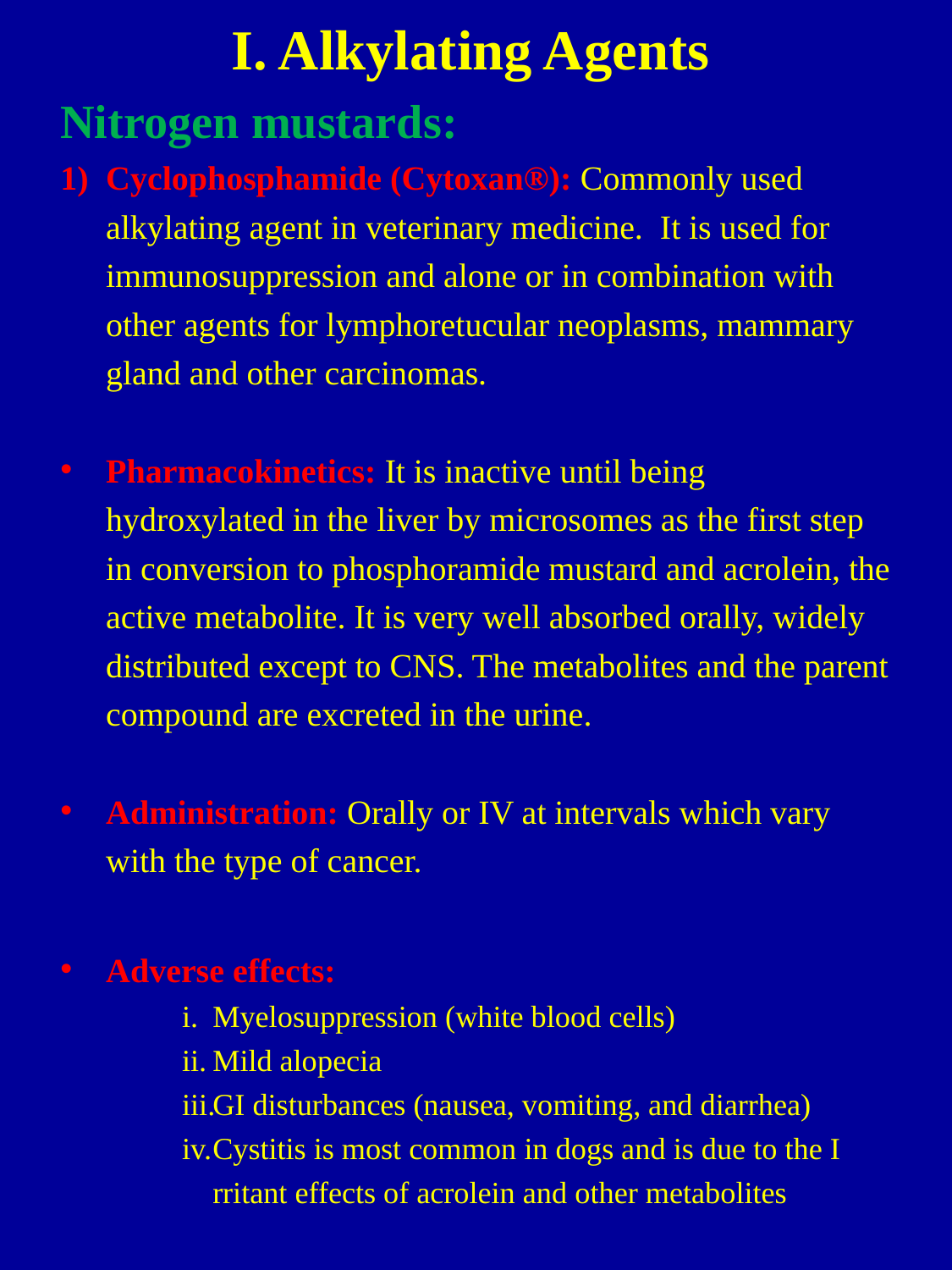

# I. Alkylating Agents
Nitrogen mustards:
Cyclophosphamide (Cytoxan®): Commonly used alkylating agent in veterinary medicine.  It is used for immunosuppression and alone or in combination with other agents for lymphoretucular neoplasms, mammary gland and other carcinomas.

Pharmacokinetics: It is inactive until being hydroxylated in the liver by microsomes as the first step in conversion to phosphoramide mustard and acrolein, the active metabolite. It is very well absorbed orally, widely distributed except to CNS. The metabolites and the parent compound are excreted in the urine.

Administration: Orally or IV at intervals which vary with the type of cancer.

Adverse effects:
Myelosuppression (white blood cells)
Mild alopecia
GI disturbances (nausea, vomiting, and diarrhea)
Cystitis is most common in dogs and is due to the I rritant effects of acrolein and other metabolites